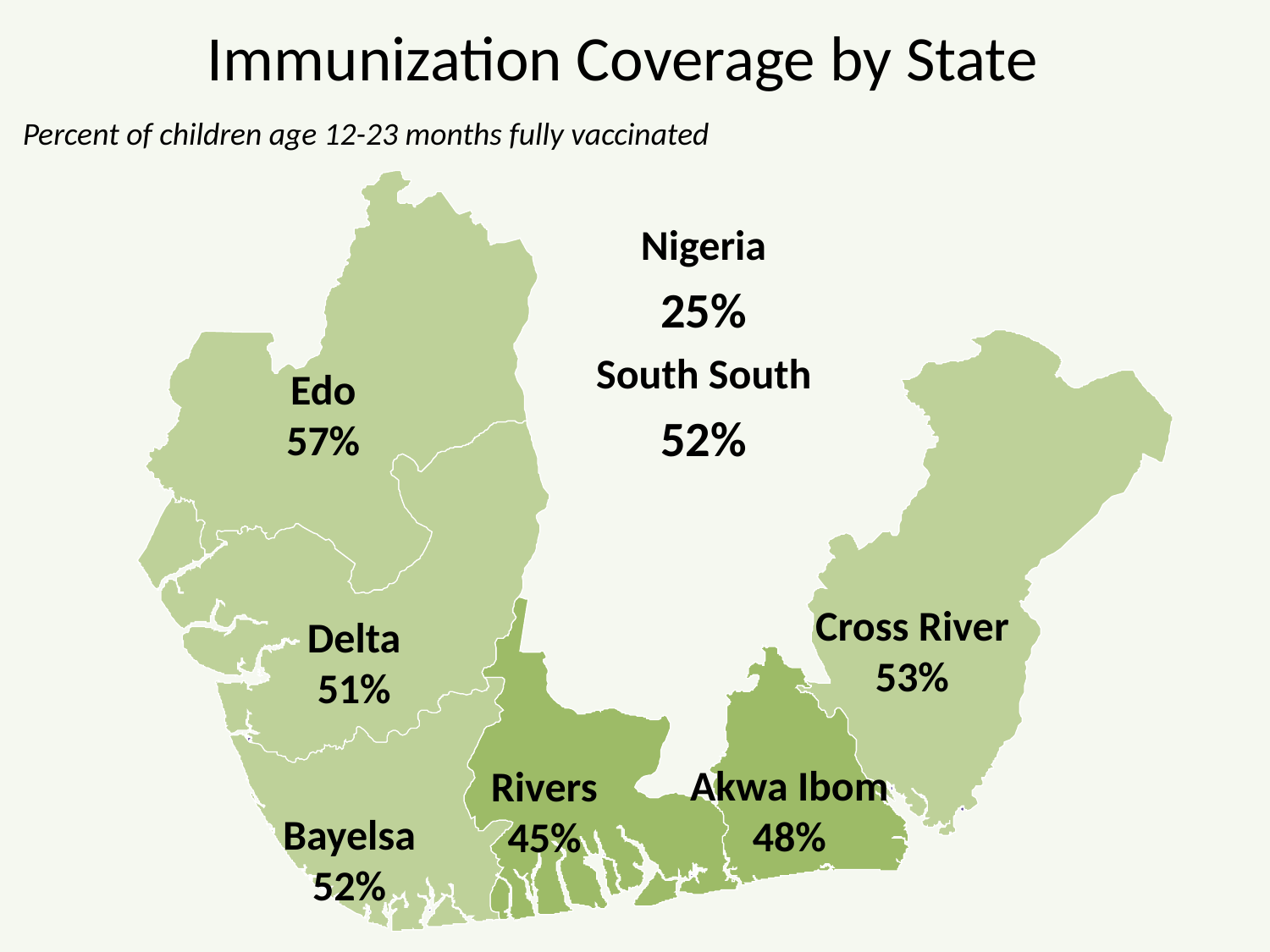

# Immunization Coverage by State

Percent of children age 12-23 months fully vaccinated

Nigeria
25%
South South
52%
Edo
57%
Cross River
53%
Delta
51%
Akwa Ibom
48%
Rivers
45%
Bayelsa
52%